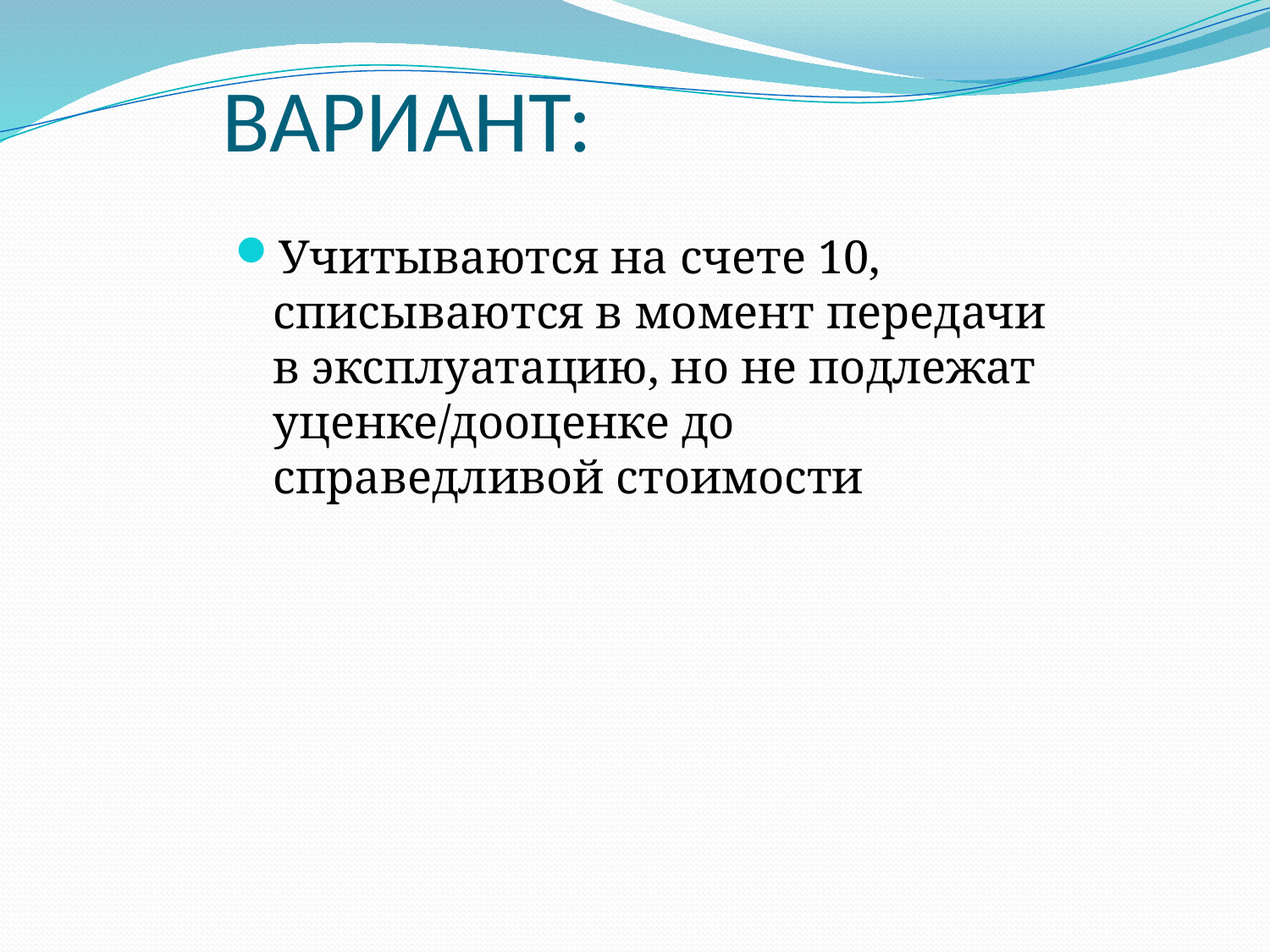

# ВАРИАНТ:
Учитываются на счете 10, списываются в момент передачи в эксплуатацию, но не подлежат  уценке/дооценке до справедливой стоимости